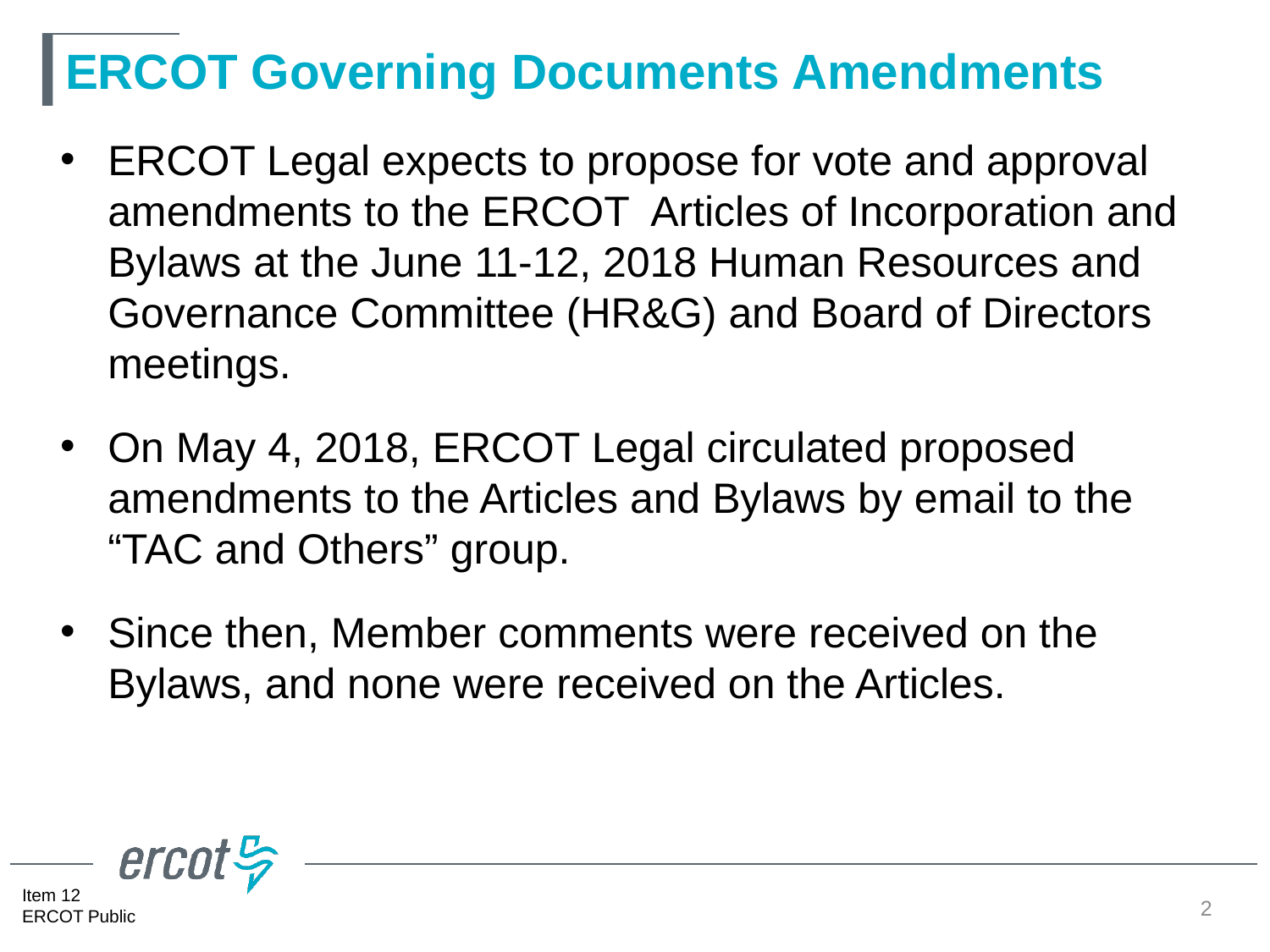

# ERCOT Governing Documents Amendments
ERCOT Legal expects to propose for vote and approval amendments to the ERCOT  Articles of Incorporation and Bylaws at the June 11-12, 2018 Human Resources and Governance Committee (HR&G) and Board of Directors meetings.

On May 4, 2018, ERCOT Legal circulated proposed amendments to the Articles and Bylaws by email to the “TAC and Others” group.

Since then, Member comments were received on the Bylaws, and none were received on the Articles.

2